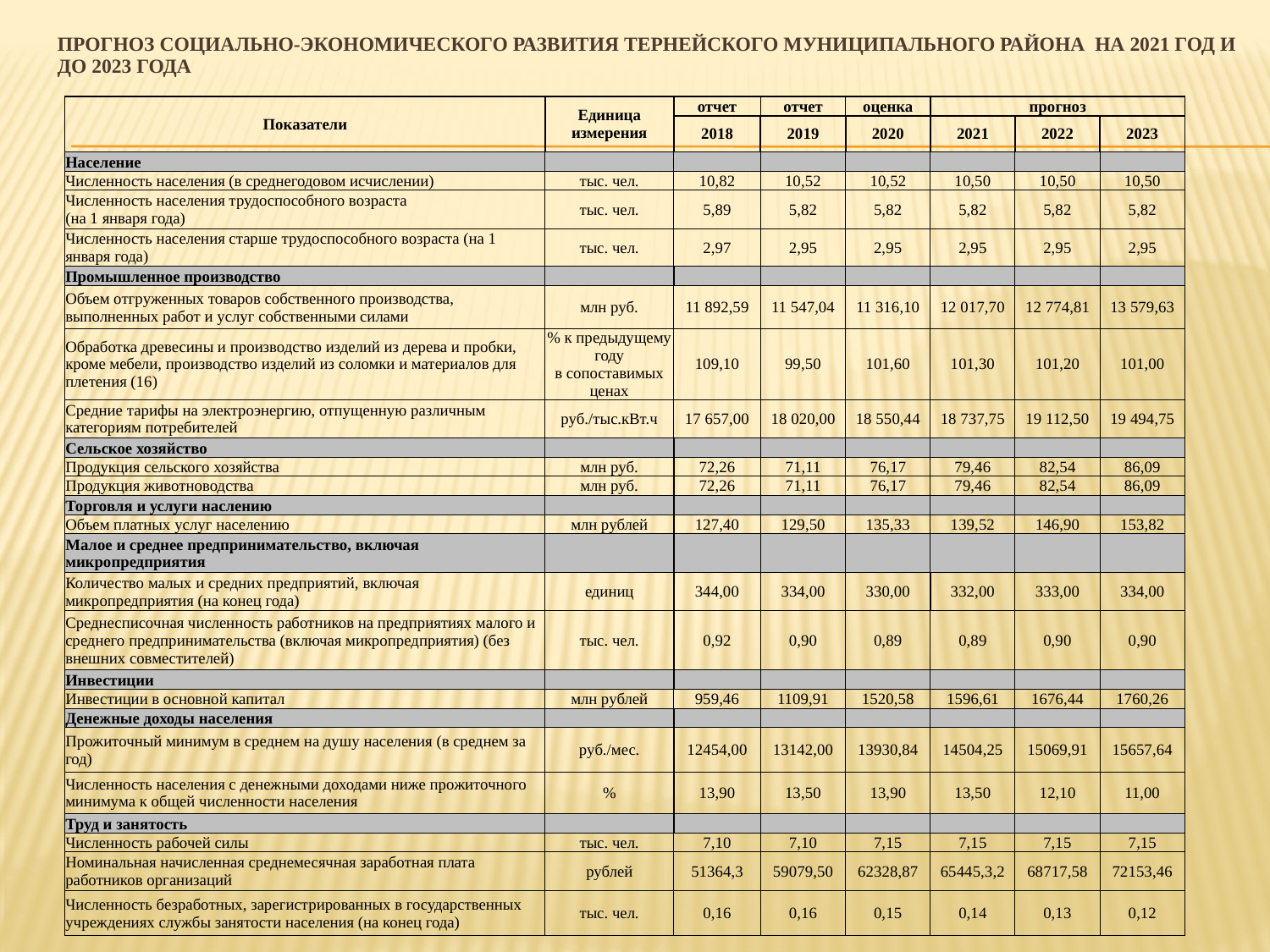

# Прогноз социально-экономического развития Тернейского муниципального района  на 2021 год и до 2023 года
| Показатели | Единица измерения | отчет | отчет | оценка | прогноз |  |  |
| --- | --- | --- | --- | --- | --- | --- | --- |
|  |  | 2018 | 2019 | 2020 | 2021 | 2022 | 2023 |
| Население |  |  |  |  |  |  |  |
| Численность населения (в среднегодовом исчислении) | тыс. чел. | 10,82 | 10,52 | 10,52 | 10,50 | 10,50 | 10,50 |
| Численность населения трудоспособного возраста (на 1 января года) | тыс. чел. | 5,89 | 5,82 | 5,82 | 5,82 | 5,82 | 5,82 |
| Численность населения старше трудоспособного возраста (на 1 января года) | тыс. чел. | 2,97 | 2,95 | 2,95 | 2,95 | 2,95 | 2,95 |
| Промышленное производство |  |  |  |  |  |  |  |
| Объем отгруженных товаров собственного производства, выполненных работ и услуг собственными силами | млн руб. | 11 892,59 | 11 547,04 | 11 316,10 | 12 017,70 | 12 774,81 | 13 579,63 |
| Обработка древесины и производство изделий из дерева и пробки, кроме мебели, производство изделий из соломки и материалов для плетения (16) | % к предыдущему году в сопоставимых ценах | 109,10 | 99,50 | 101,60 | 101,30 | 101,20 | 101,00 |
| Средние тарифы на электроэнергию, отпущенную различным категориям потребителей | руб./тыс.кВт.ч | 17 657,00 | 18 020,00 | 18 550,44 | 18 737,75 | 19 112,50 | 19 494,75 |
| Сельское хозяйство |  |  |  |  |  |  |  |
| Продукция сельского хозяйства | млн руб. | 72,26 | 71,11 | 76,17 | 79,46 | 82,54 | 86,09 |
| Продукция животноводства | млн руб. | 72,26 | 71,11 | 76,17 | 79,46 | 82,54 | 86,09 |
| Торговля и услуги наслению |  |  |  |  |  |  |  |
| Объем платных услуг населению | млн рублей | 127,40 | 129,50 | 135,33 | 139,52 | 146,90 | 153,82 |
| Малое и среднее предпринимательство, включая микропредприятия |  |  |  |  |  |  |  |
| Количество малых и средних предприятий, включая микропредприятия (на конец года) | единиц | 344,00 | 334,00 | 330,00 | 332,00 | 333,00 | 334,00 |
| Среднесписочная численность работников на предприятиях малого и среднего предпринимательства (включая микропредприятия) (без внешних совместителей) | тыс. чел. | 0,92 | 0,90 | 0,89 | 0,89 | 0,90 | 0,90 |
| Инвестиции |  |  |  |  |  |  |  |
| Инвестиции в основной капитал | млн рублей | 959,46 | 1109,91 | 1520,58 | 1596,61 | 1676,44 | 1760,26 |
| Денежные доходы населения |  |  |  |  |  |  |  |
| Прожиточный минимум в среднем на душу населения (в среднем за год) | руб./мес. | 12454,00 | 13142,00 | 13930,84 | 14504,25 | 15069,91 | 15657,64 |
| Численность населения с денежными доходами ниже прожиточного минимума к общей численности населения | % | 13,90 | 13,50 | 13,90 | 13,50 | 12,10 | 11,00 |
| Труд и занятость |  |  |  |  |  |  |  |
| Численность рабочей силы | тыс. чел. | 7,10 | 7,10 | 7,15 | 7,15 | 7,15 | 7,15 |
| Номинальная начисленная среднемесячная заработная плата работников организаций | рублей | 51364,3 | 59079,50 | 62328,87 | 65445,3,2 | 68717,58 | 72153,46 |
| Численность безработных, зарегистрированных в государственных учреждениях службы занятости населения (на конец года) | тыс. чел. | 0,16 | 0,16 | 0,15 | 0,14 | 0,13 | 0,12 |